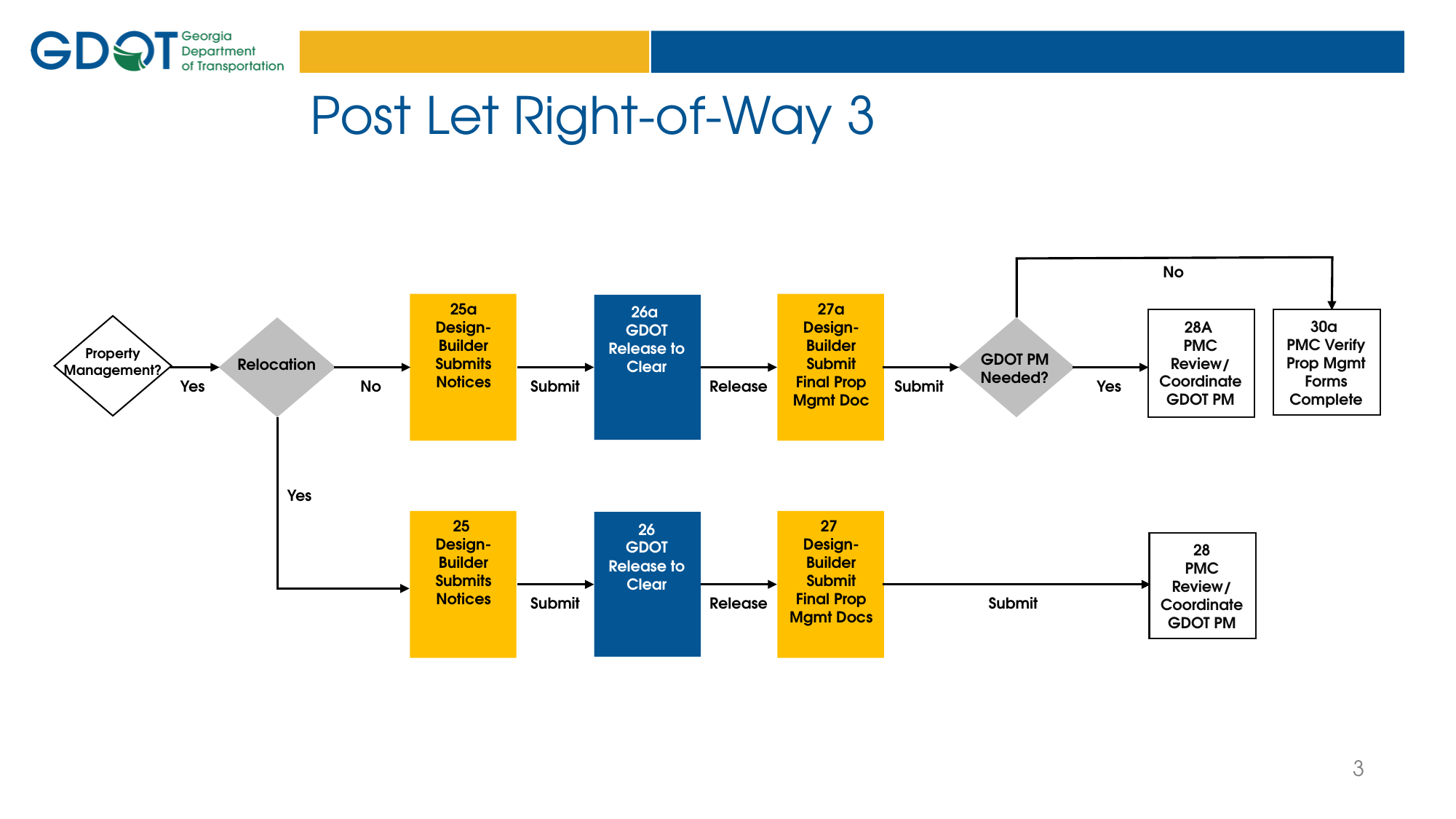

# Post Let Right-of-Way 3
No

25a Design-Builder Submits Notices
27a Design-Builder Submit Final Prop Mgmt Doc

26a
GDOT Release to Clear

30a
PMC Verify Prop Mgmt Forms Complete
28A
PMC Review/
Coordinate GDOT PM

Property Management?
GDOT PM Needed?
Relocation
Yes
No
Submit
Release
Submit
Yes

Yes

25
Design-Builder Submits Notices
27
Design-Builder Submit Final Prop Mgmt Docs

26
GDOT Release to Clear

28
PMC Review/
Coordinate GDOT PM
Submit
Release
Submit